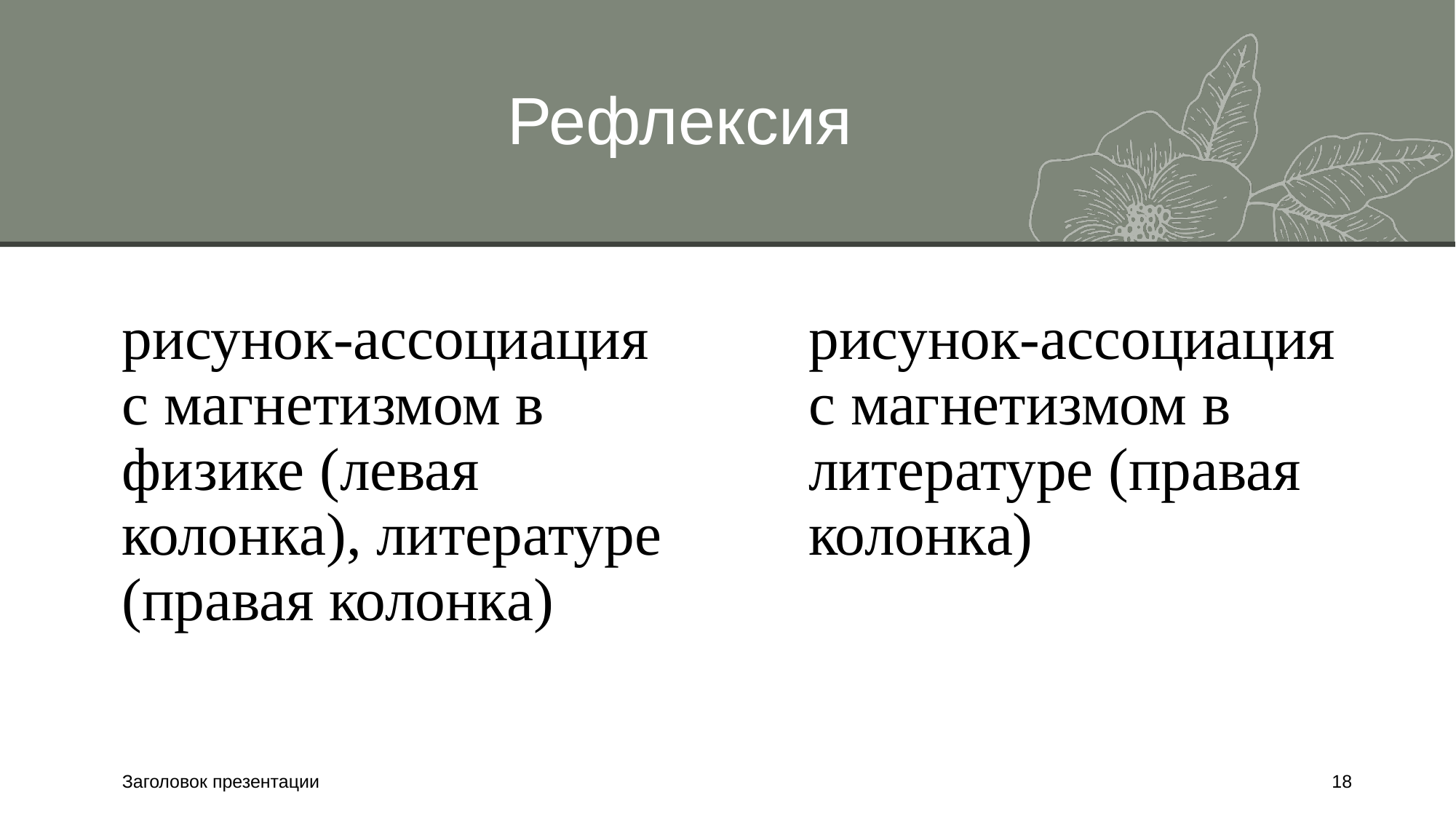

# Рефлексия
рисунок-ассоциация с магнетизмом в физике (левая колонка), литературе (правая колонка)
рисунок-ассоциация с магнетизмом в литературе (правая колонка)
Заголовок презентации
18